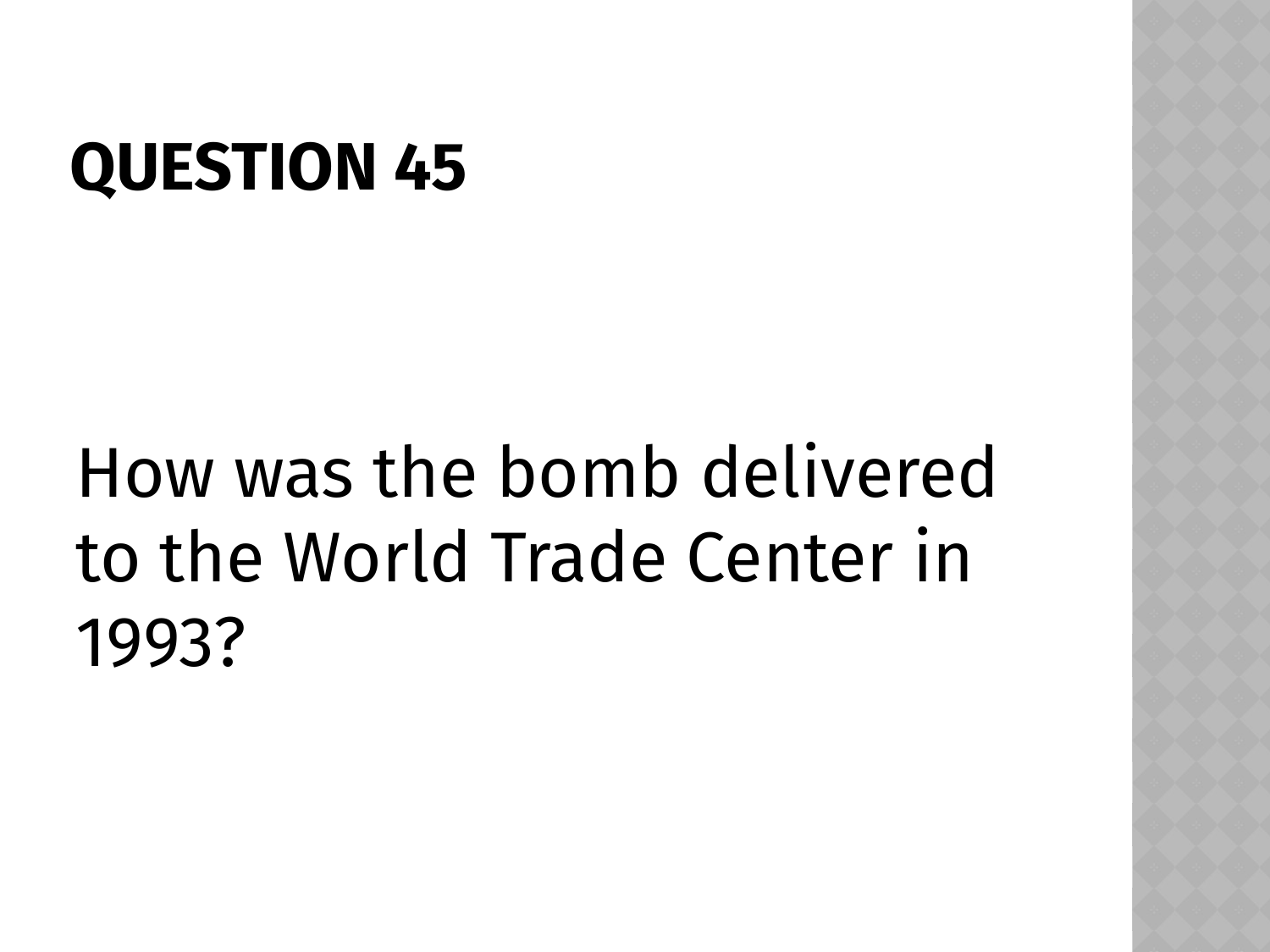

# Question 45

How was the bomb delivered to the World Trade Center in 1993?